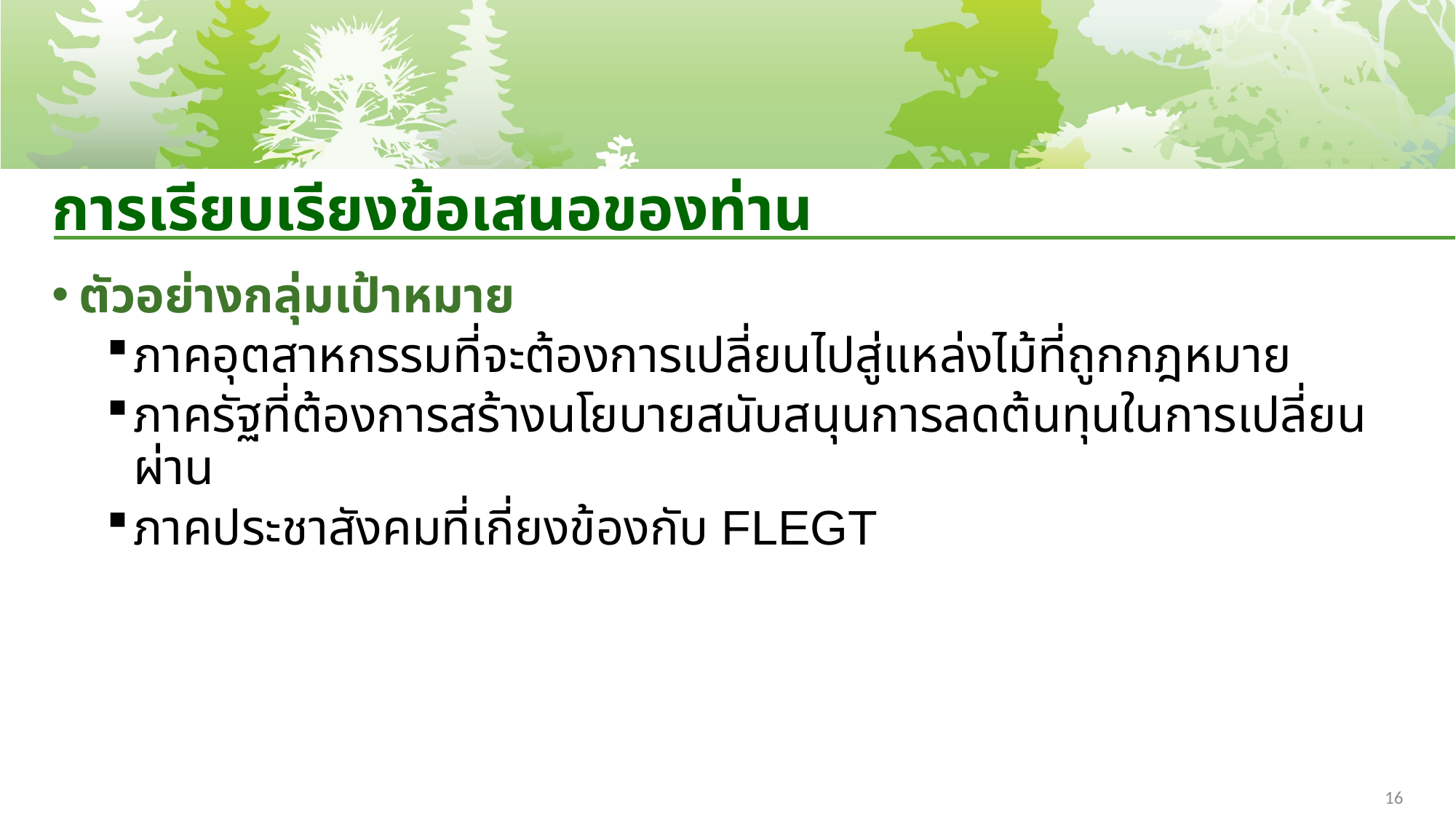

# การเรียบเรียงข้อเสนอของท่าน
ตัวอย่างกลุ่มเป้าหมาย
ภาคอุตสาหกรรมที่จะต้องการเปลี่ยนไปสู่แหล่งไม้ที่ถูกกฎหมาย
ภาครัฐที่ต้องการสร้างนโยบายสนับสนุนการลดต้นทุนในการเปลี่ยนผ่าน
ภาคประชาสังคมที่เกี่ยงข้องกับ FLEGT
16